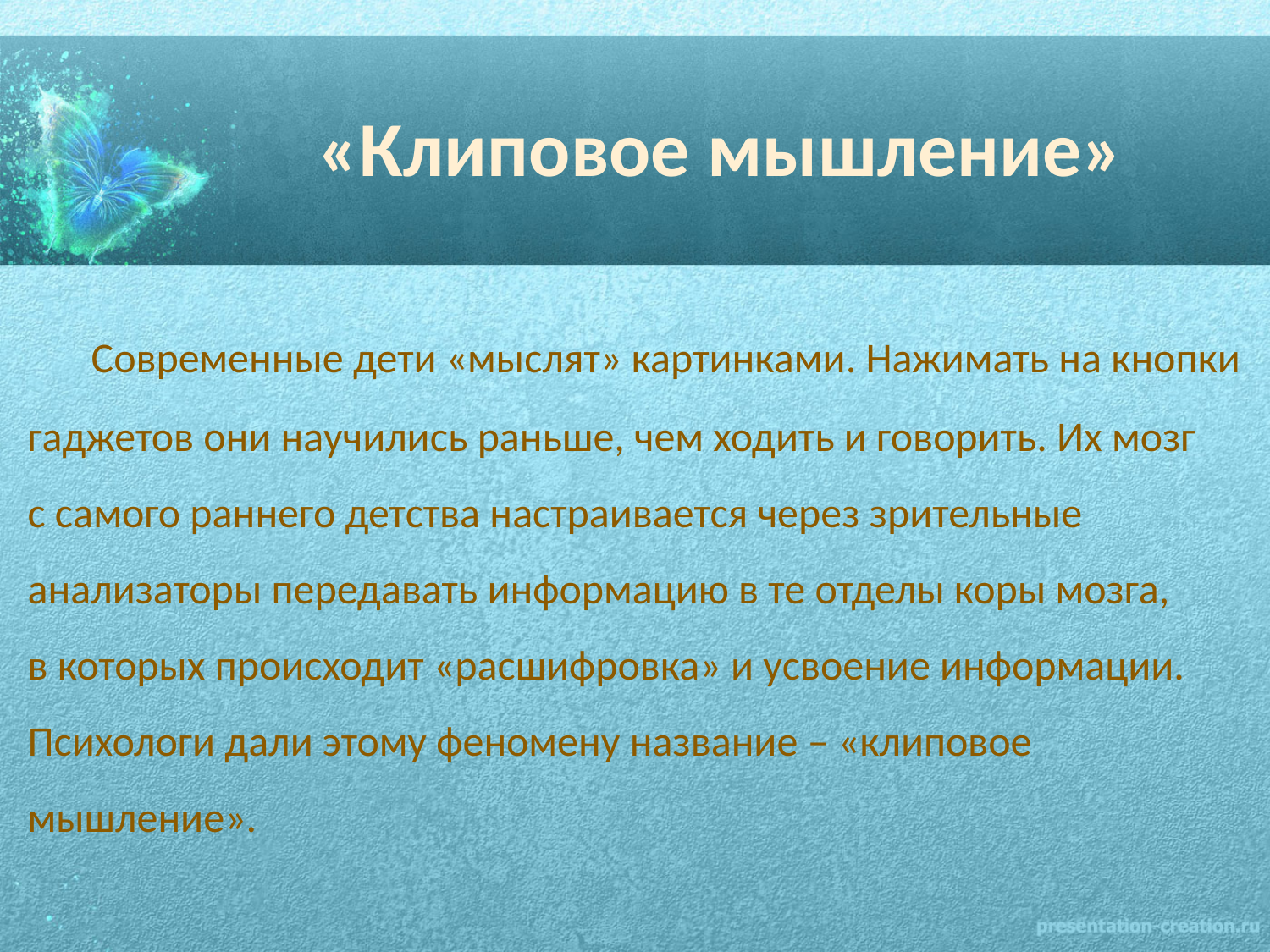

# «Клиповое мышление»
     Современные дети «мыслят» картинками. Нажимать на кнопки гаджетов они научились раньше, чем ходить и говорить. Их мозг
с самого раннего детства настраивается через зрительные анализаторы передавать информацию в те отделы коры мозга,
в которых происходит «расшифровка» и усвоение информации.  Психологи дали этому феномену название – «клиповое мышление».